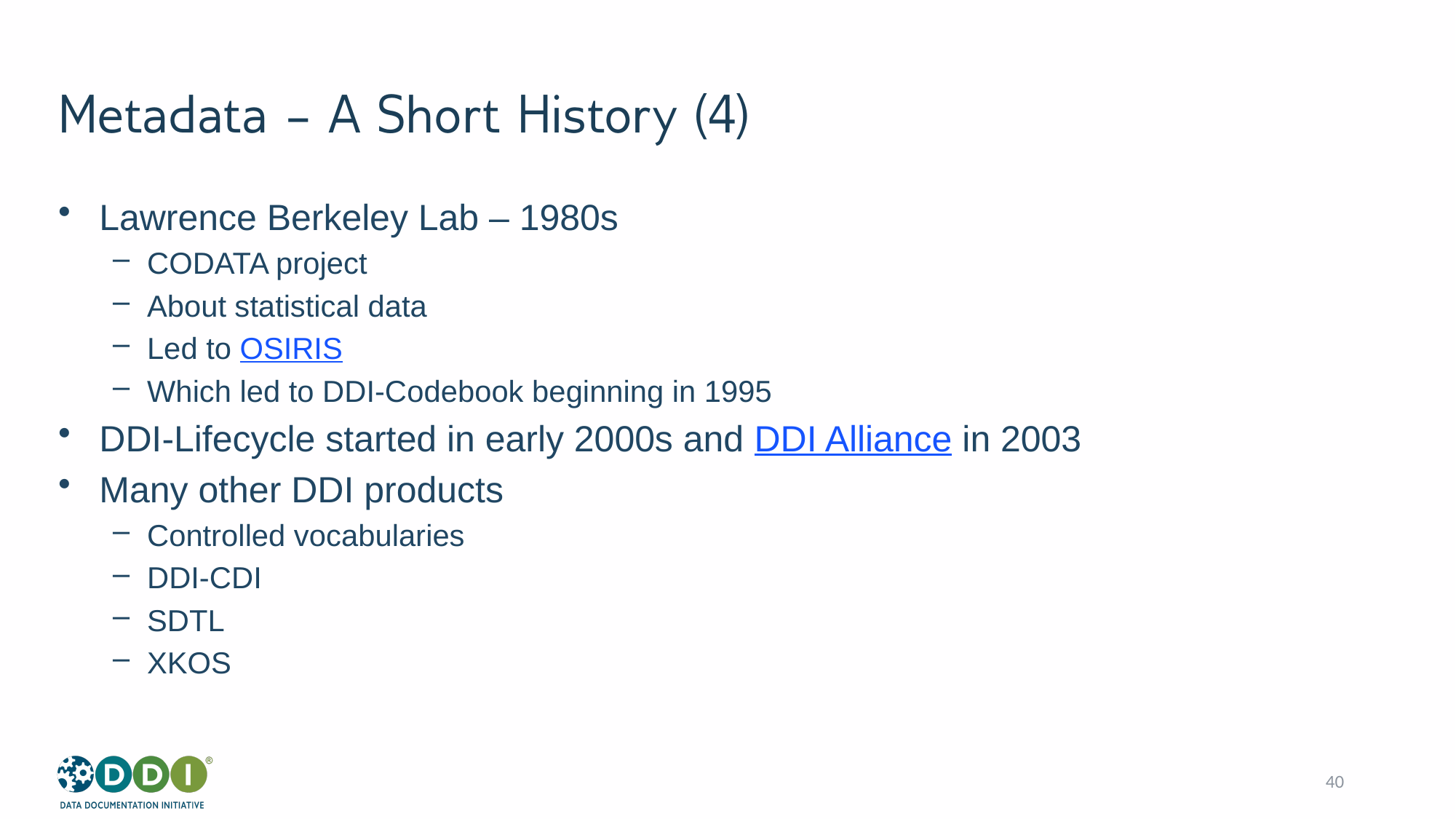

# Metadata – A Short History (4)
Lawrence Berkeley Lab – 1980s
CODATA project
About statistical data
Led to OSIRIS
Which led to DDI-Codebook beginning in 1995
DDI-Lifecycle started in early 2000s and DDI Alliance in 2003
Many other DDI products
Controlled vocabularies
DDI-CDI
SDTL
XKOS

40